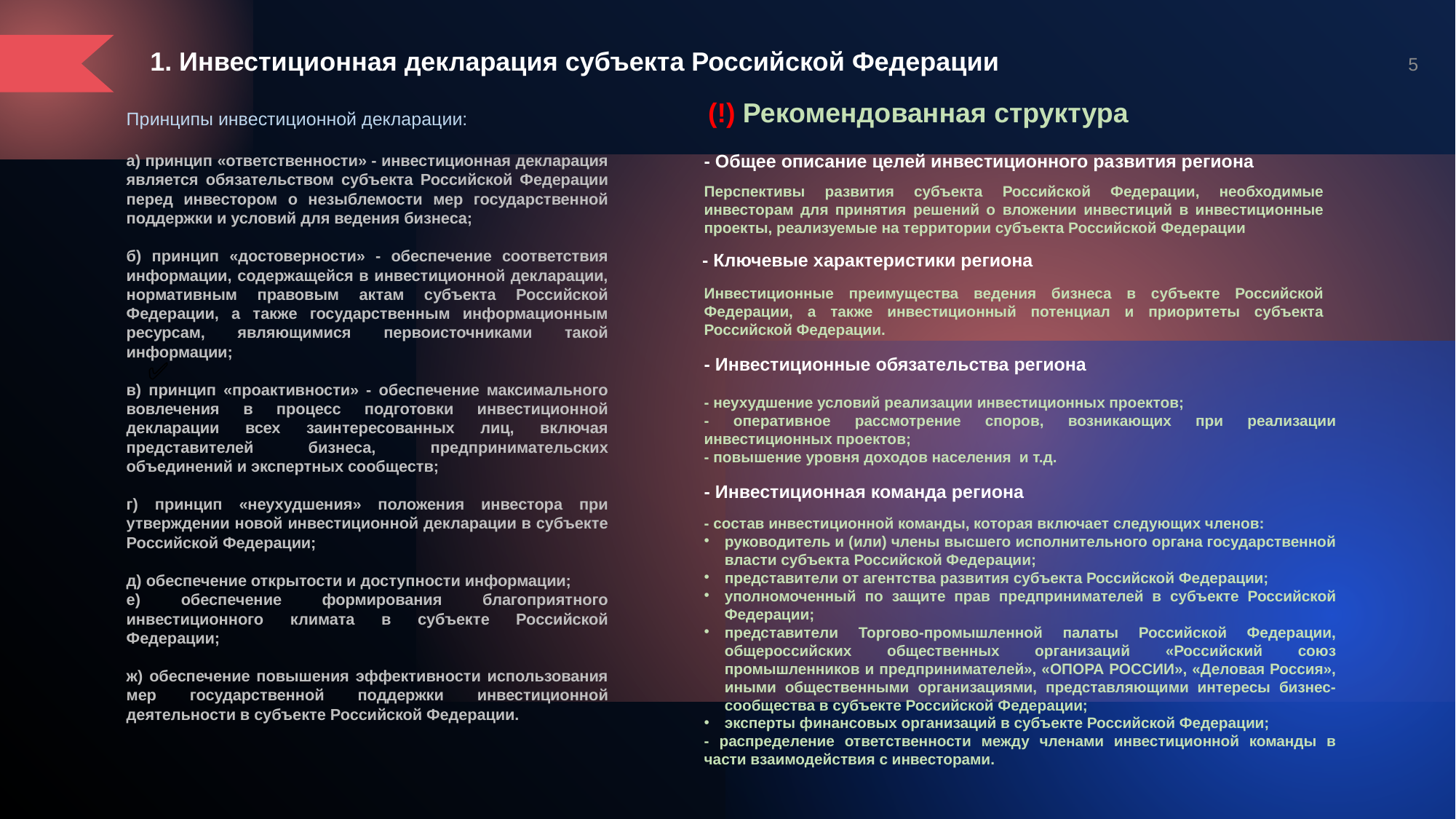

5
 1. Инвестиционная декларация субъекта Российской Федерации

(!) Рекомендованная структура
Принципы инвестиционной декларации:

а) принцип «ответственности» - инвестиционная декларация является обязательством субъекта Российской Федерации перед инвестором о незыблемости мер государственной поддержки и условий для ведения бизнеса;

б) принцип «достоверности» - обеспечение соответствия информации, содержащейся в инвестиционной декларации, нормативным правовым актам субъекта Российской Федерации, а также государственным информационным ресурсам, являющимися первоисточниками такой информации;

в) принцип «проактивности» - обеспечение максимального вовлечения в процесс подготовки инвестиционной декларации всех заинтересованных лиц, включая представителей бизнеса, предпринимательских объединений и экспертных сообществ;

г) принцип «неухудшения» положения инвестора при утверждении новой инвестиционной декларации в субъекте Российской Федерации;

д) обеспечение открытости и доступности информации;
е) обеспечение формирования благоприятного инвестиционного климата в субъекте Российской Федерации;

ж) обеспечение повышения эффективности использования мер государственной поддержки инвестиционной деятельности в субъекте Российской Федерации.
- Общее описание целей инвестиционного развития региона

Перспективы развития субъекта Российской Федерации, необходимые инвесторам для принятия решений о вложении инвестиций в инвестиционные проекты, реализуемые на территории субъекта Российской Федерации
- Ключевые характеристики региона
Инвестиционные преимущества ведения бизнеса в субъекте Российской Федерации, а также инвестиционный потенциал и приоритеты субъекта Российской Федерации.

- Инвестиционные обязательства региона
✅
- неухудшение условий реализации инвестиционных проектов;
- оперативное рассмотрение споров, возникающих при реализации инвестиционных проектов;
- повышение уровня доходов населения  и т.д.

- Инвестиционная команда региона
- состав инвестиционной команды, которая включает следующих членов:
руководитель и (или) члены высшего исполнительного органа государственной власти субъекта Российской Федерации;
представители от агентства развития субъекта Российской Федерации;
уполномоченный по защите прав предпринимателей в субъекте Российской Федерации;
представители Торгово-промышленной палаты Российской Федерации, общероссийских общественных организаций «Российский союз промышленников и предпринимателей», «ОПОРА РОССИИ», «Деловая Россия», иными общественными организациями, представляющими интересы бизнес-сообщества в субъекте Российской Федерации;
эксперты финансовых организаций в субъекте Российской Федерации;
- распределение ответственности между членами инвестиционной команды в части взаимодействия с инвесторами.